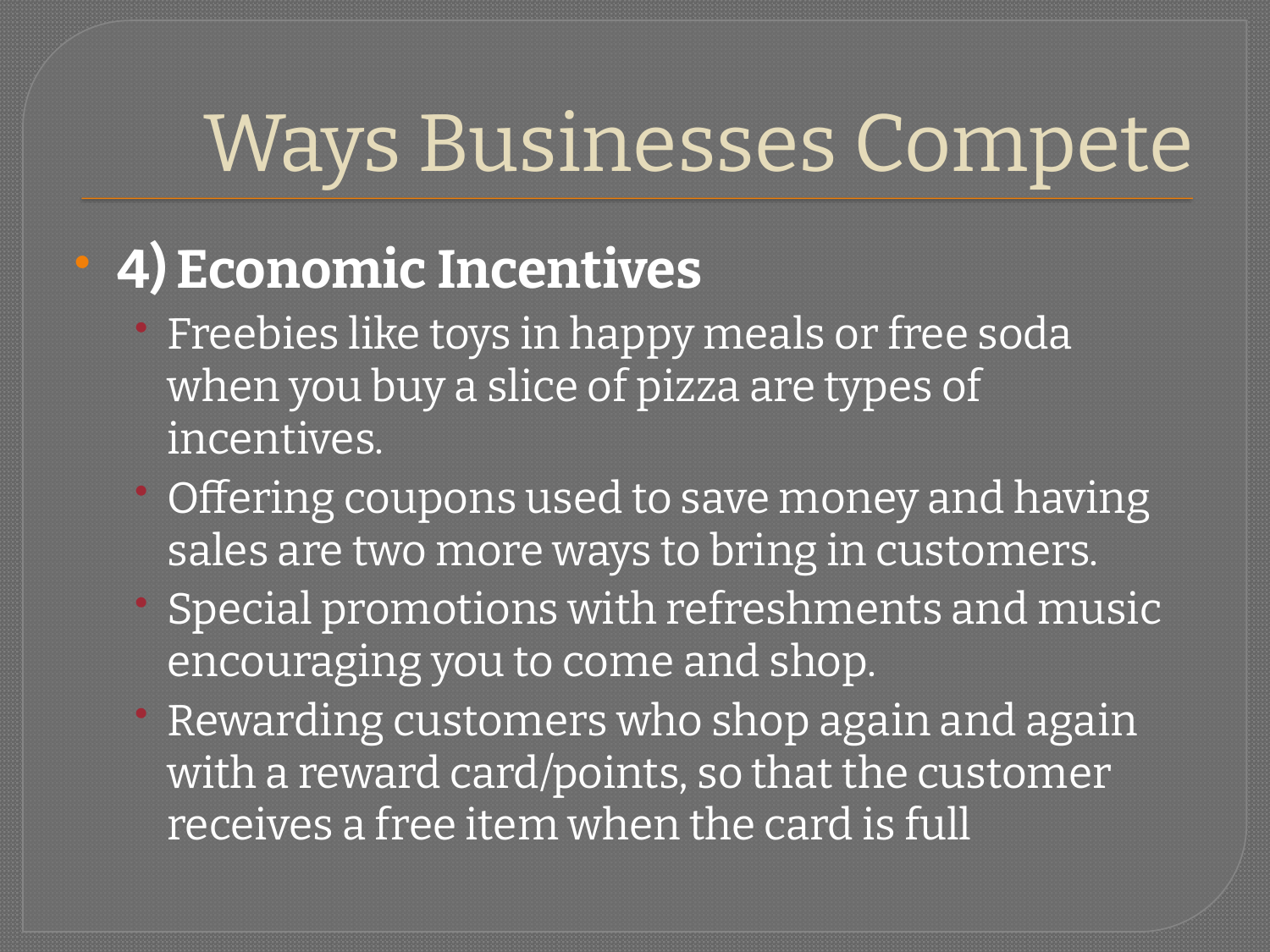

# Ways Businesses Compete
4) Economic Incentives
Freebies like toys in happy meals or free soda when you buy a slice of pizza are types of incentives.
Offering coupons used to save money and having sales are two more ways to bring in customers.
Special promotions with refreshments and music encouraging you to come and shop.
Rewarding customers who shop again and again with a reward card/points, so that the customer receives a free item when the card is full